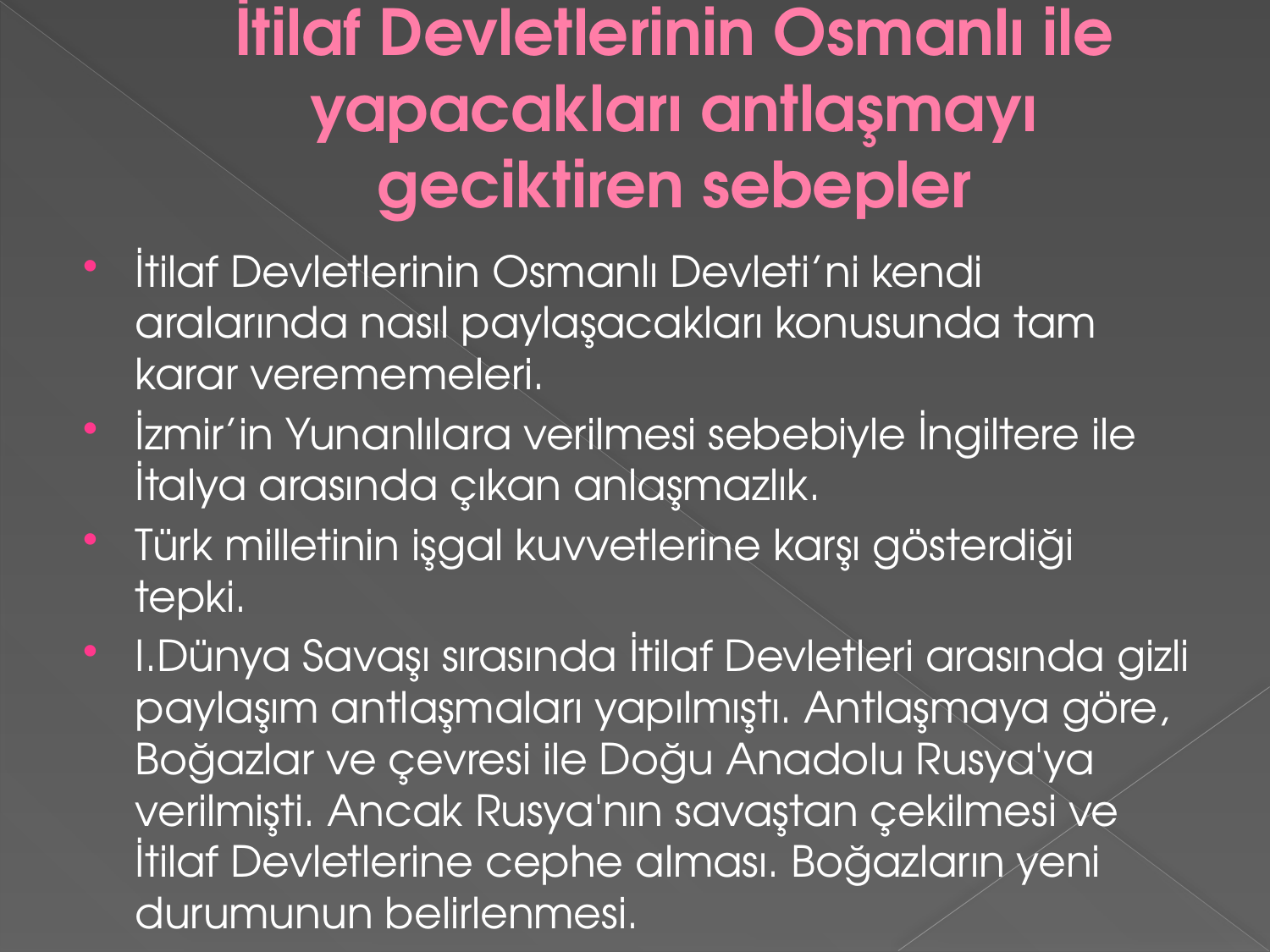

# İtilaf Devletlerinin Osmanlı ile yapacakları antlaşmayı geciktiren sebepler
İtilaf Devletlerinin Osmanlı Devleti’ni kendi aralarında nasıl paylaşacakları konusunda tam karar verememeleri.
İzmir’in Yunanlılara verilmesi sebebiyle İngiltere ile İtalya arasında çıkan anlaşmazlık.
Türk milletinin işgal kuvvetlerine karşı gösterdiği tepki.
I.Dünya Savaşı sırasında İtilaf Devletleri arasında gizli paylaşım antlaşmaları yapılmıştı. Antlaşmaya göre, Boğazlar ve çevresi ile Doğu Anadolu Rusya'ya verilmişti. Ancak Rusya'nın savaştan çekilmesi ve İtilaf Devletlerine cephe alması. Boğazların yeni durumunun belirlenmesi.